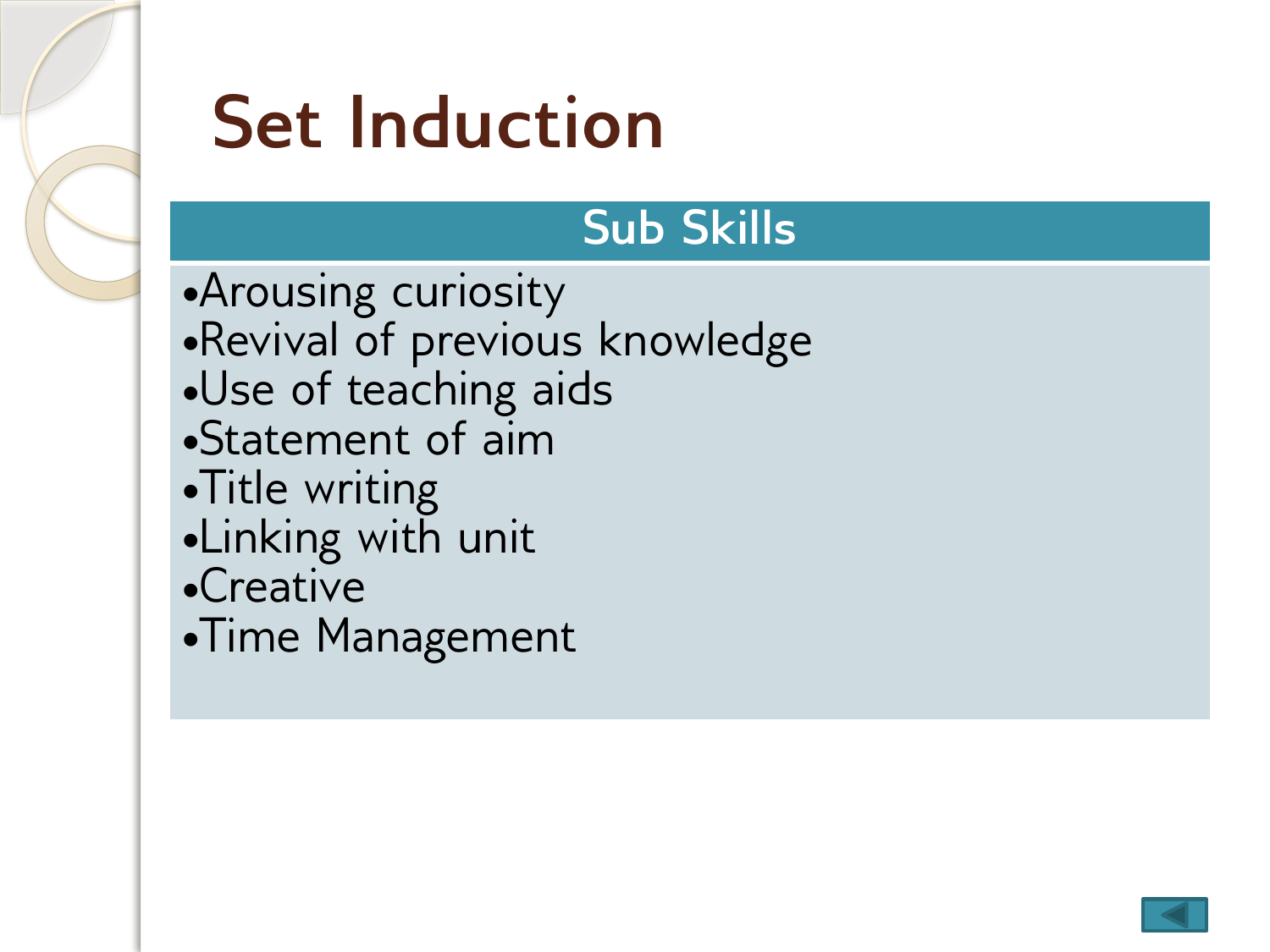

Set Induction
| Sub Skills |
| --- |
| Arousing curiosity Revival of previous knowledge Use of teaching aids Statement of aim Title writing Linking with unit Creative Time Management |